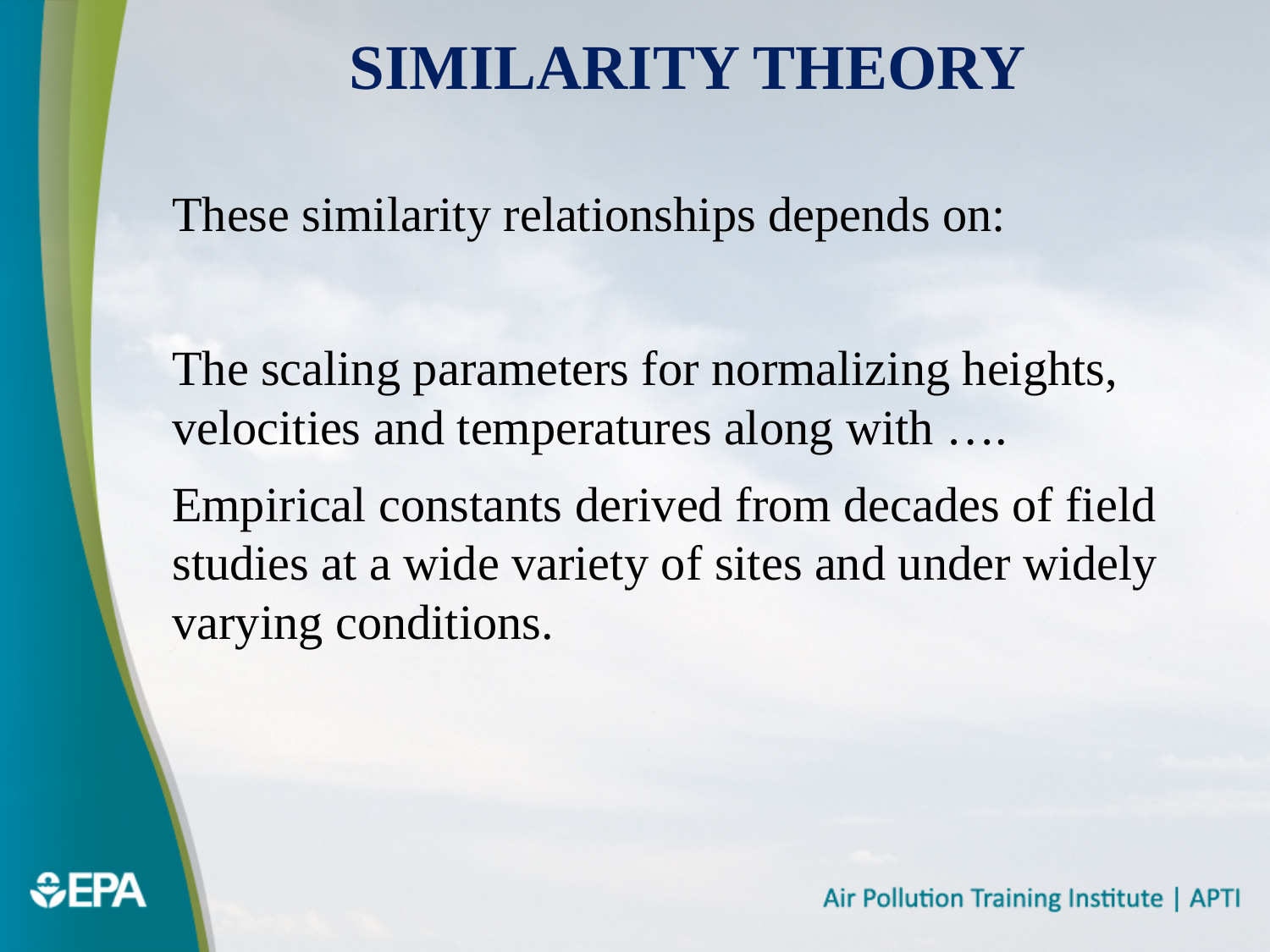

# Similarity Theory

These similarity relationships depends on:

The scaling parameters for normalizing heights, velocities and temperatures along with ….
Empirical constants derived from decades of field studies at a wide variety of sites and under widely varying conditions.